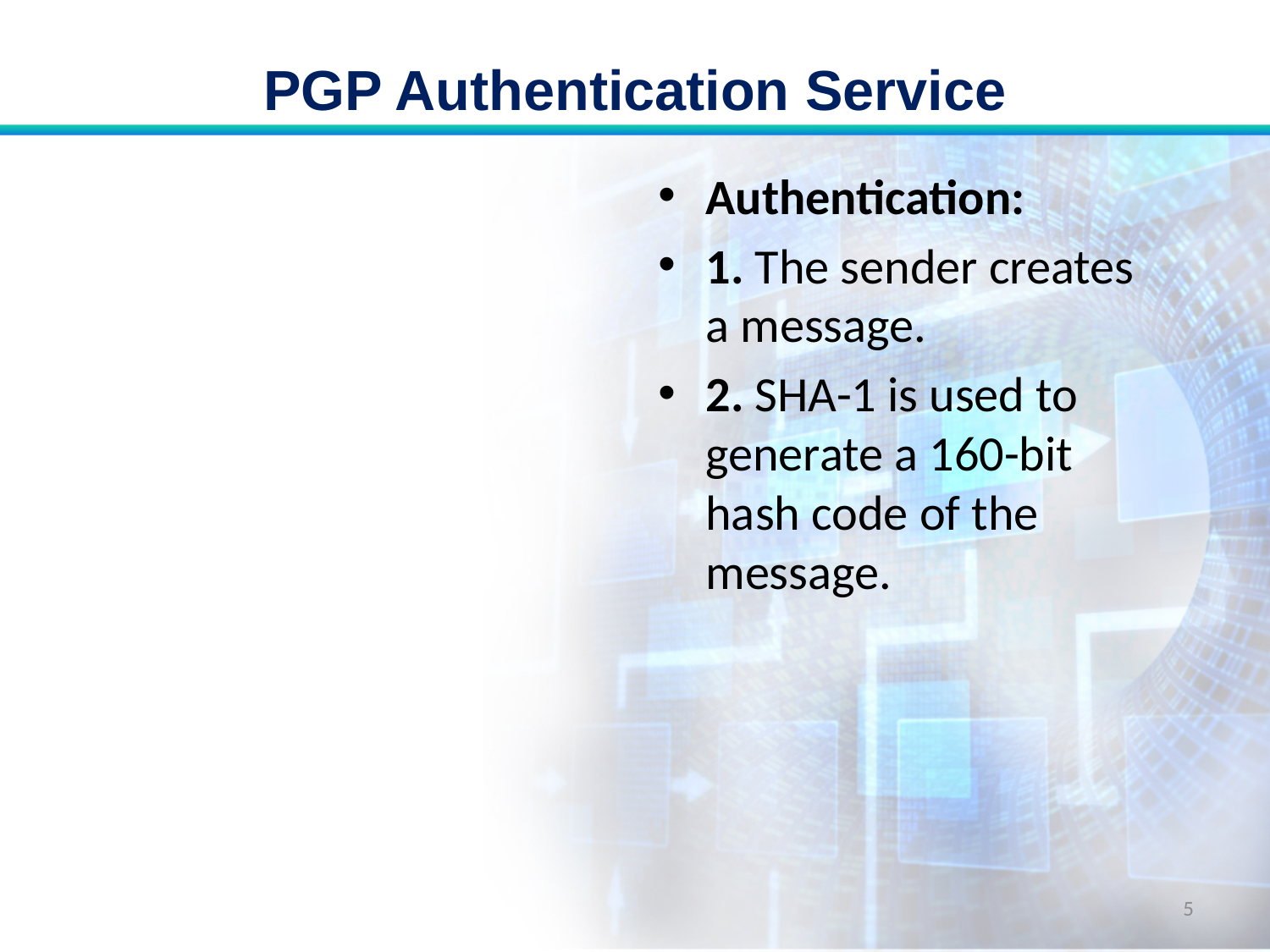

# PGP Authentication Service
Authentication:
1. The sender creates a message.
2. SHA-1 is used to generate a 160-bit hash code of the message.
5